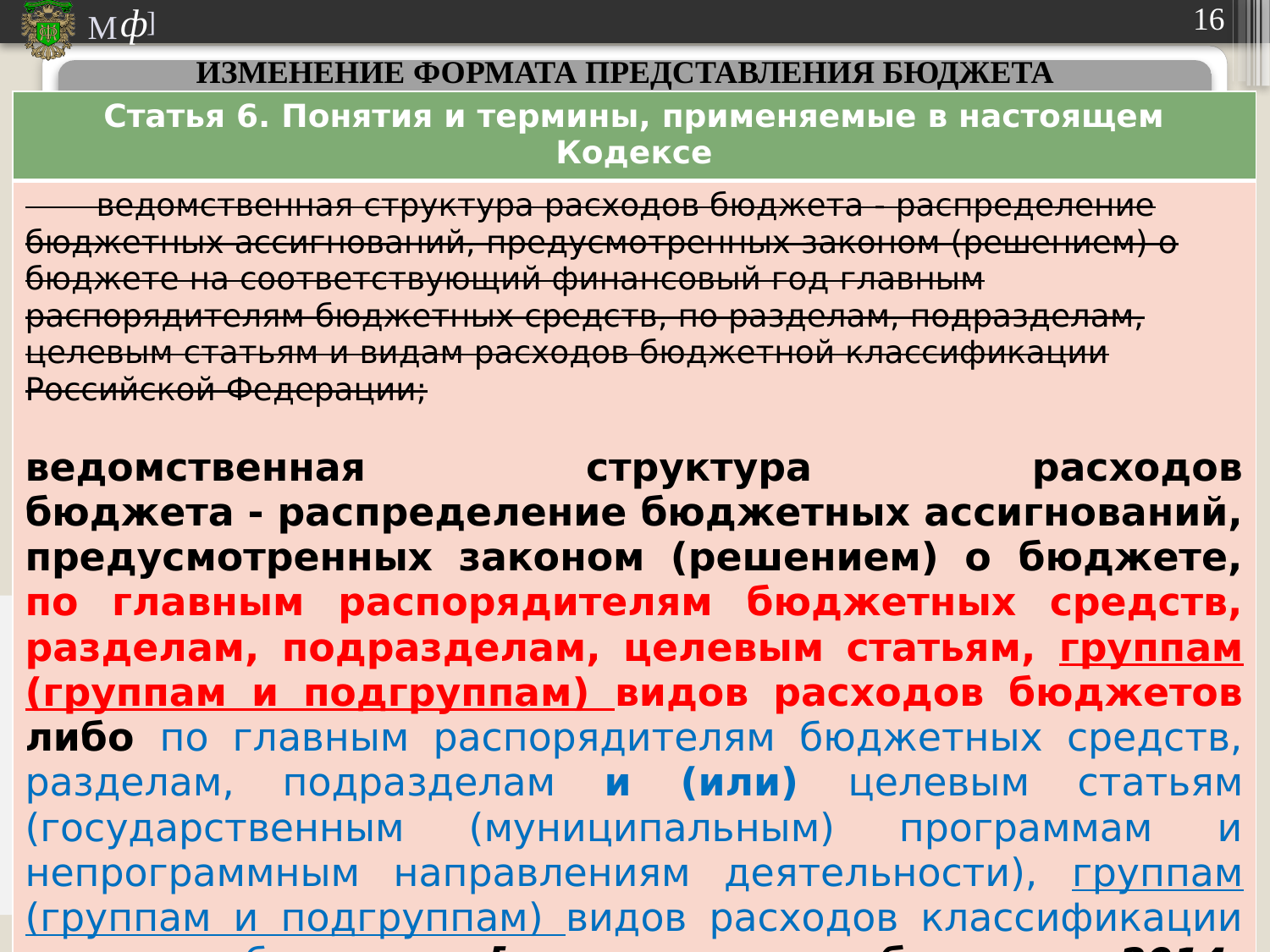

ИЗМЕНЕНИЕ ФОРМАТА ПРЕДСТАВЛЕНИЯ БЮДЖЕТА
| Статья 6. Понятия и термины, применяемые в настоящем Кодексе |
| --- |
| ведомственная структура расходов бюджета - распределение бюджетных ассигнований, предусмотренных законом (решением) о бюджете на соответствующий финансовый год главным распорядителям бюджетных средств, по разделам, подразделам, целевым статьям и видам расходов бюджетной классификации Российской Федерации; ведомственная структура расходов бюджета - распределение бюджетных ассигнований, предусмотренных законом (решением) о  бюджете, по главным распорядителям бюджетных средств, разделам, подразделам, целевым статьям, группам (группам и подгруппам) видов расходов бюджетов либо по главным распорядителям бюджетных средств, разделам, подразделам и (или) целевым статьям (государственным (муниципальным) программам и непрограммным направлениям деятельности), группам (группам и подгруппам) видов расходов классификации расходов бюджетов [применяется с бюджета 2014-2016] |